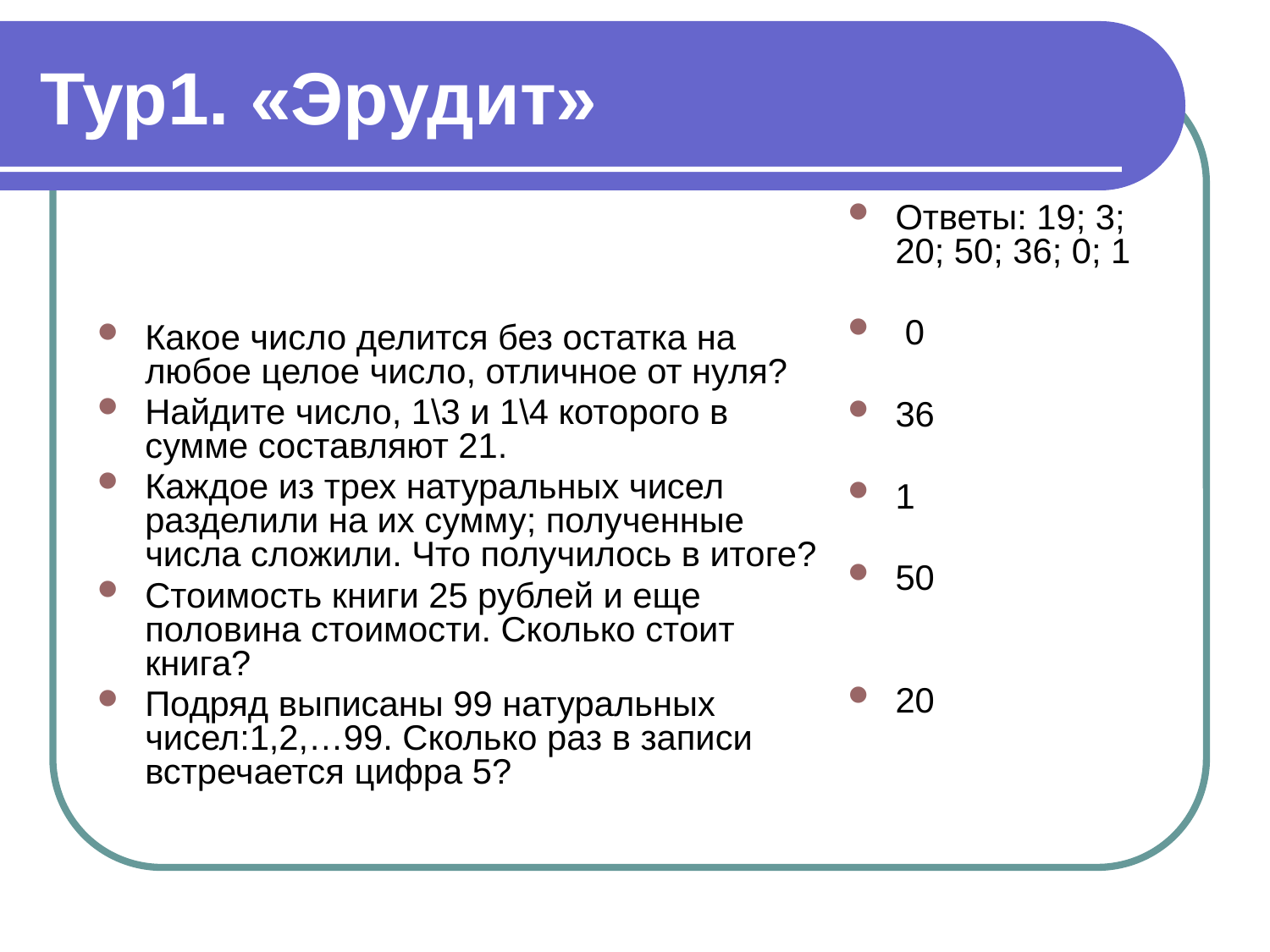

# Тур1. «Эрудит»
Ответы: 19; 3; 20; 50; 36; 0; 1

 0

36

1

50

20

Какое число делится без остатка на любое целое число, отличное от нуля?
Найдите число, 1\3 и 1\4 которого в сумме составляют 21.
Каждое из трех натуральных чисел разделили на их сумму; полученные числа сложили. Что получилось в итоге?
Стоимость книги 25 рублей и еще половина стоимости. Сколько стоит книга?
Подряд выписаны 99 натуральных чисел:1,2,…99. Сколько раз в записи встречается цифра 5?